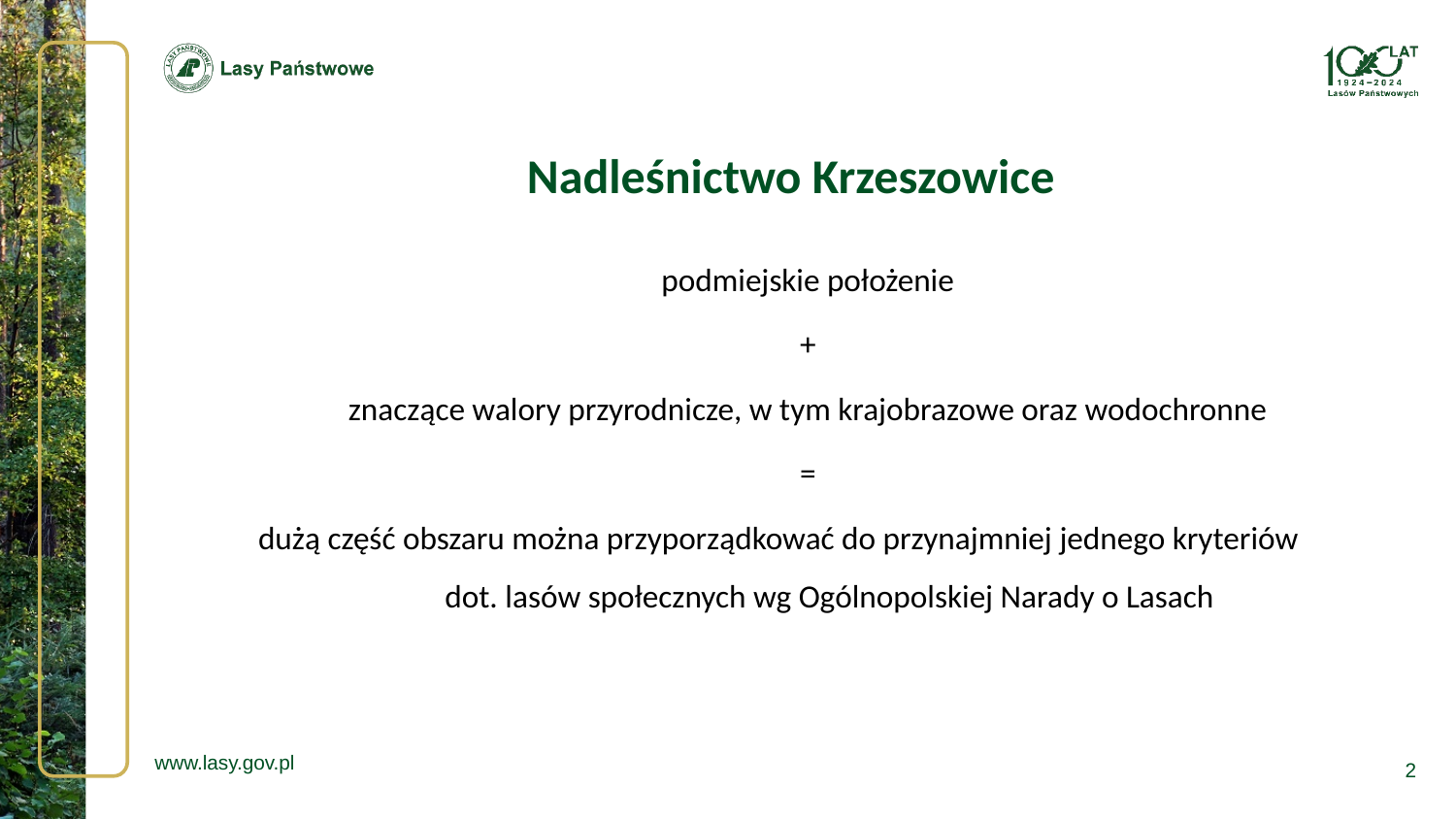

Nadleśnictwo Krzeszowice
podmiejskie położenie
+
znaczące walory przyrodnicze, w tym krajobrazowe oraz wodochronne
=
dużą część obszaru można przyporządkować do przynajmniej jednego kryteriów               dot. lasów społecznych wg Ogólnopolskiej Narady o Lasach